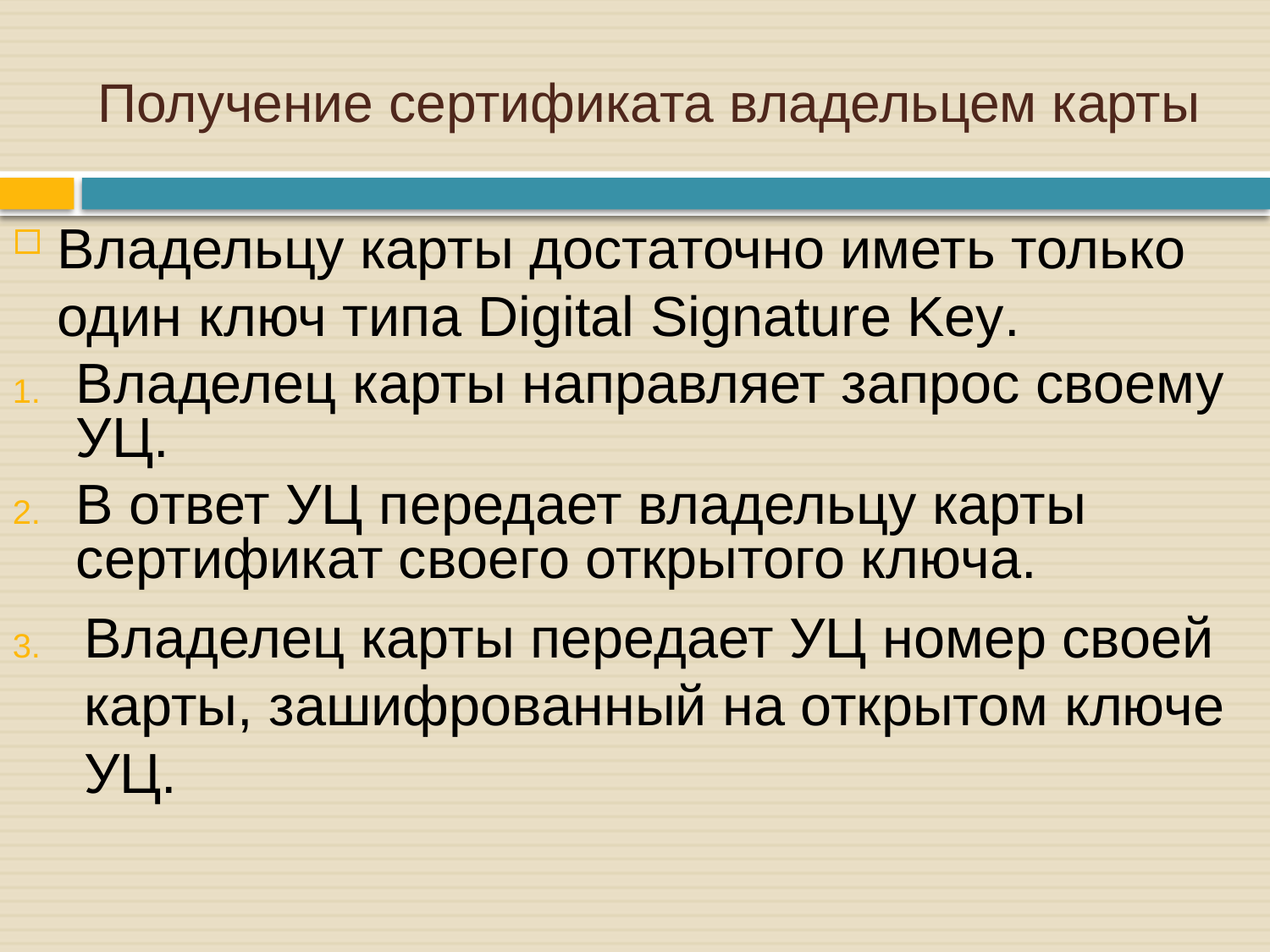

# Получение сертификата владельцем карты
Владельцу карты достаточно иметь только один ключ типа Digital Signature Key.
Владелец карты направляет запрос своему УЦ.
В ответ УЦ передает владельцу карты сертификат своего открытого ключа.
Владелец карты передает УЦ номер своей карты, зашифрованный на открытом ключе УЦ.